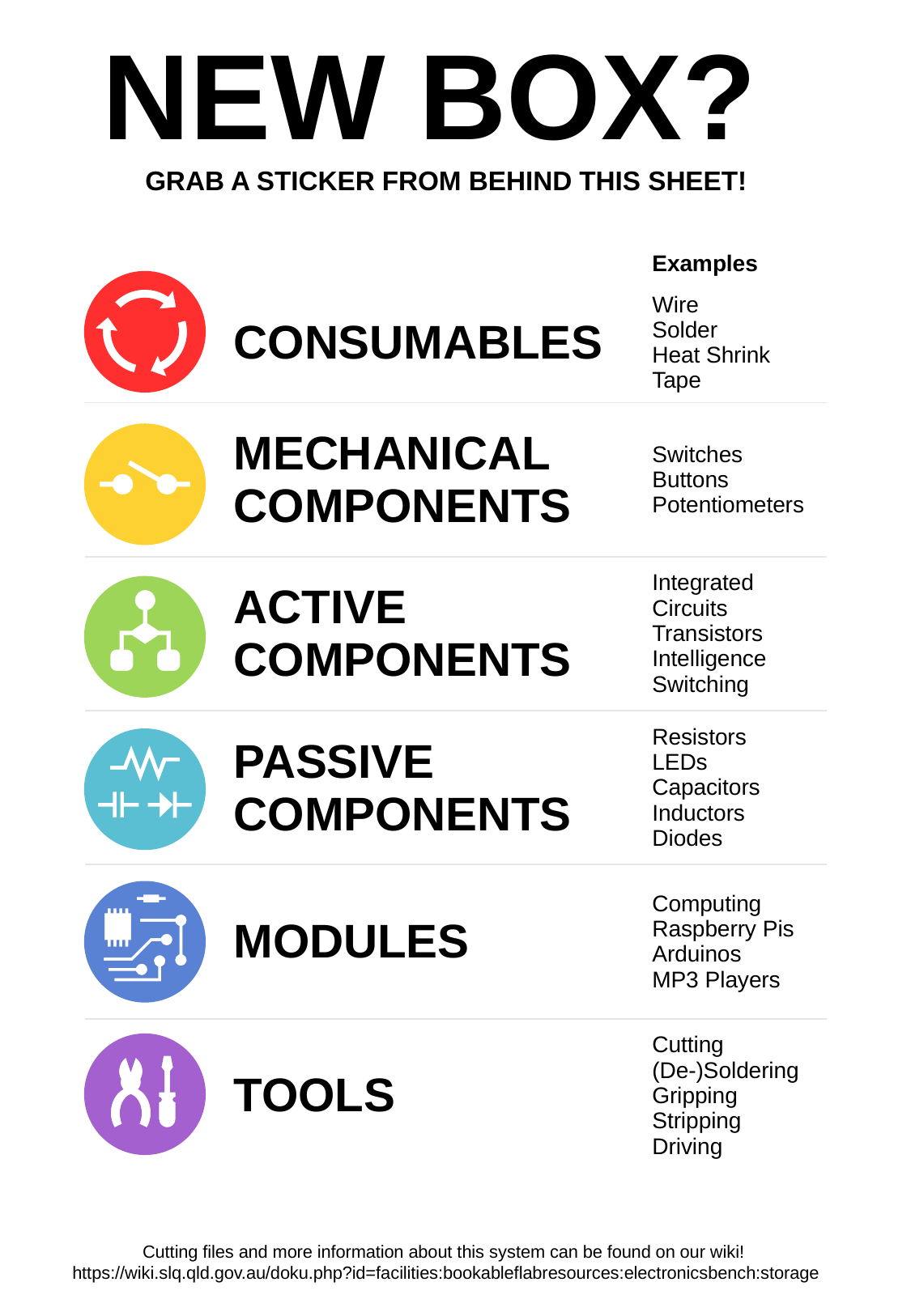

NEW BOX?
GRAB A STICKER FROM BEHIND THIS SHEET!
|  |  | Examples |
| --- | --- | --- |
|  | CONSUMABLES | Wire Solder Heat Shrink Tape |
|  | MECHANICAL COMPONENTS | Switches Buttons Potentiometers |
|  | ACTIVE COMPONENTS | Integrated Circuits Transistors Intelligence Switching |
|  | PASSIVE COMPONENTS | Resistors LEDs Capacitors Inductors Diodes |
|  | MODULES | Computing Raspberry Pis Arduinos MP3 Players |
|  | TOOLS | Cutting (De-)Soldering Gripping Stripping Driving |

Cutting files and more information about this system can be found on our wiki!
https://wiki.slq.qld.gov.au/doku.php?id=facilities:bookableflabresources:electronicsbench:storage